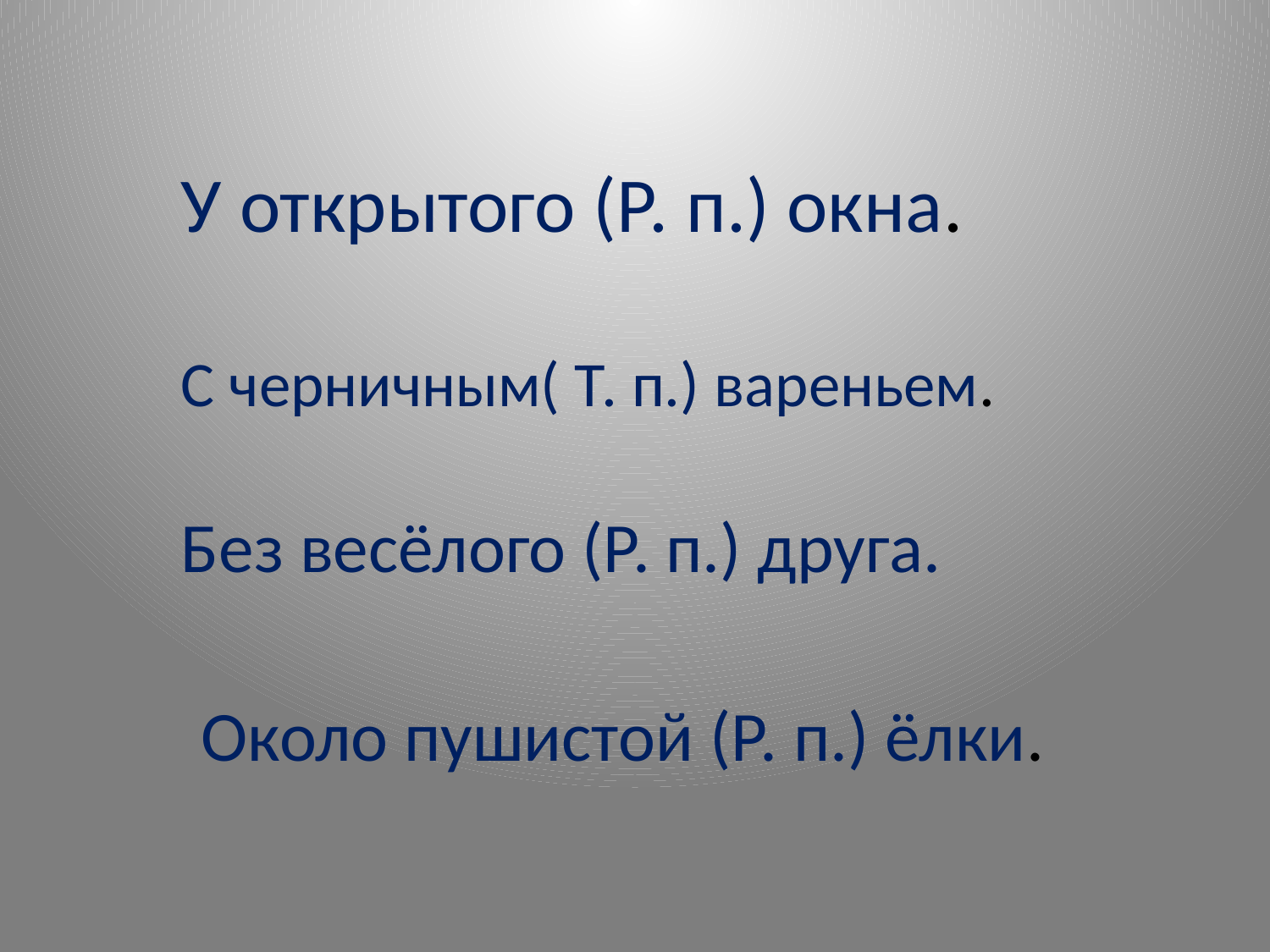

У открытого (Р. п.) окна.
С черничным( Т. п.) вареньем.
Без весёлого (Р. п.) друга.
Около пушистой (Р. п.) ёлки.